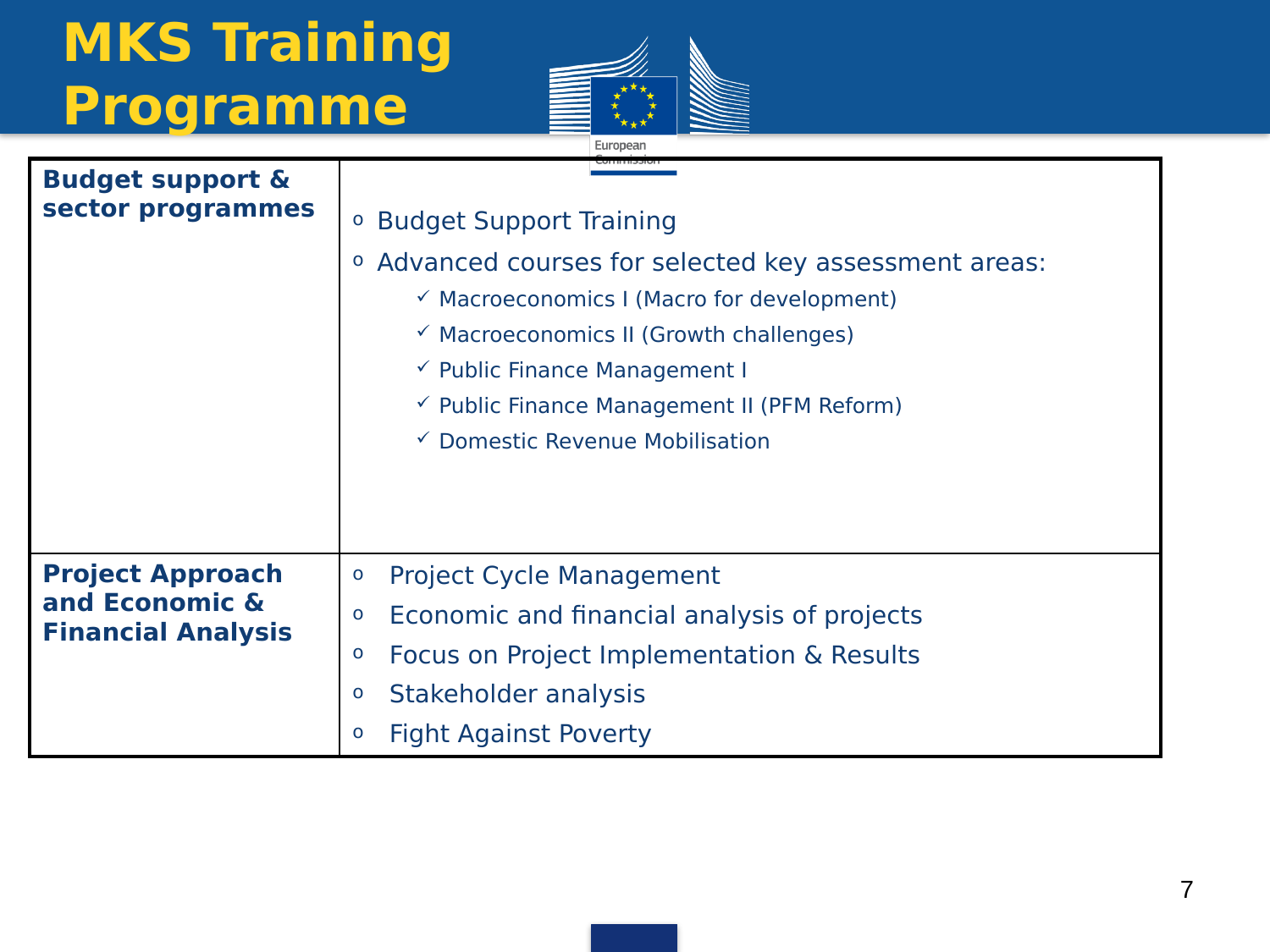

# MKS Training Programme
| Budget support & sector programmes | Budget Support Training Advanced courses for selected key assessment areas: Macroeconomics I (Macro for development) Macroeconomics II (Growth challenges) Public Finance Management I Public Finance Management II (PFM Reform) Domestic Revenue Mobilisation |
| --- | --- |
| Project Approach and Economic & Financial Analysis | Project Cycle Management Economic and financial analysis of projects Focus on Project Implementation & Results Stakeholder analysis Fight Against Poverty |
7